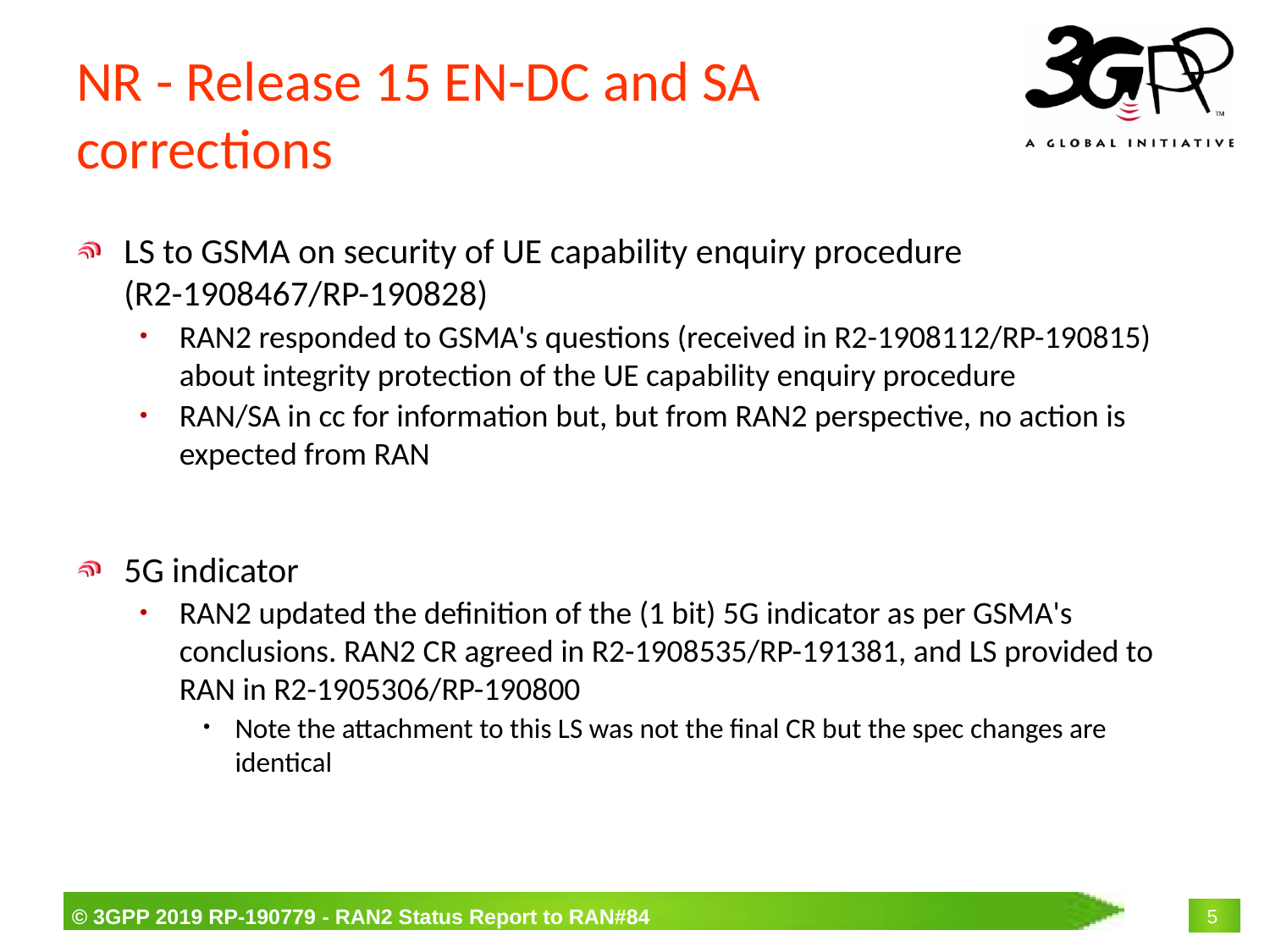

# NR - Release 15 EN-DC and SA corrections
LS to GSMA on security of UE capability enquiry procedure (R2-1908467/RP-190828)
RAN2 responded to GSMA's questions (received in R2-1908112/RP-190815) about integrity protection of the UE capability enquiry procedure
RAN/SA in cc for information but, but from RAN2 perspective, no action is expected from RAN

5G indicator
RAN2 updated the definition of the (1 bit) 5G indicator as per GSMA's conclusions. RAN2 CR agreed in R2-1908535/RP-191381, and LS provided to RAN in R2-1905306/RP-190800
Note the attachment to this LS was not the final CR but the spec changes are identical